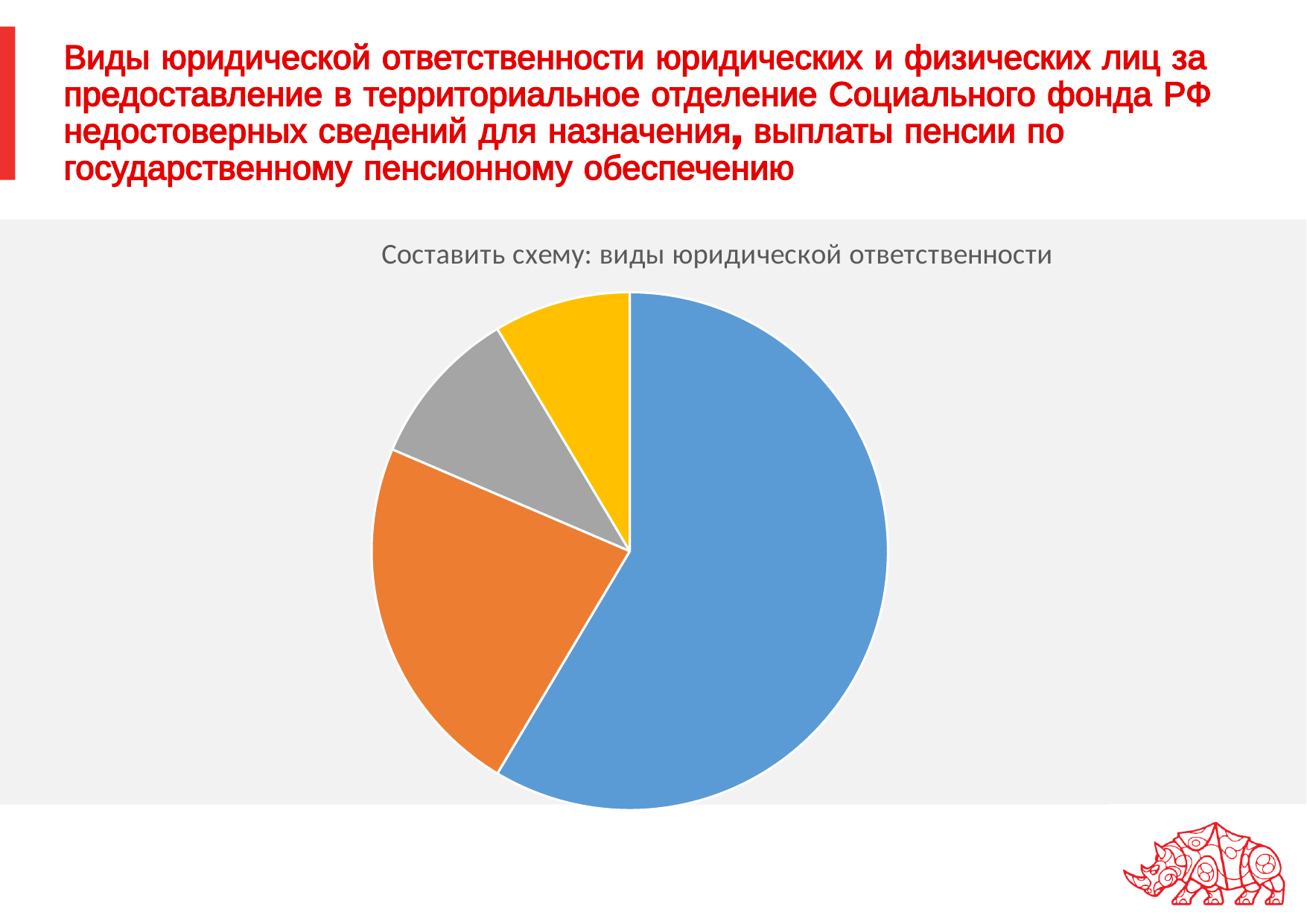

# Виды юридической ответственности юридических и физических лиц за предоставление в территориальное отделение Социального фонда РФ недостоверных сведений для назначения, выплаты пенсии по государственному пенсионному обеспечению

### Chart: Составить схему: виды юридической ответственности

| Category | Продажи |
|---|---|
| Безработные граждане | 8.2 |
| Многодетные | 3.2 |
| Пенсионеры | 1.4 |
| Инвалиды | 1.2 |